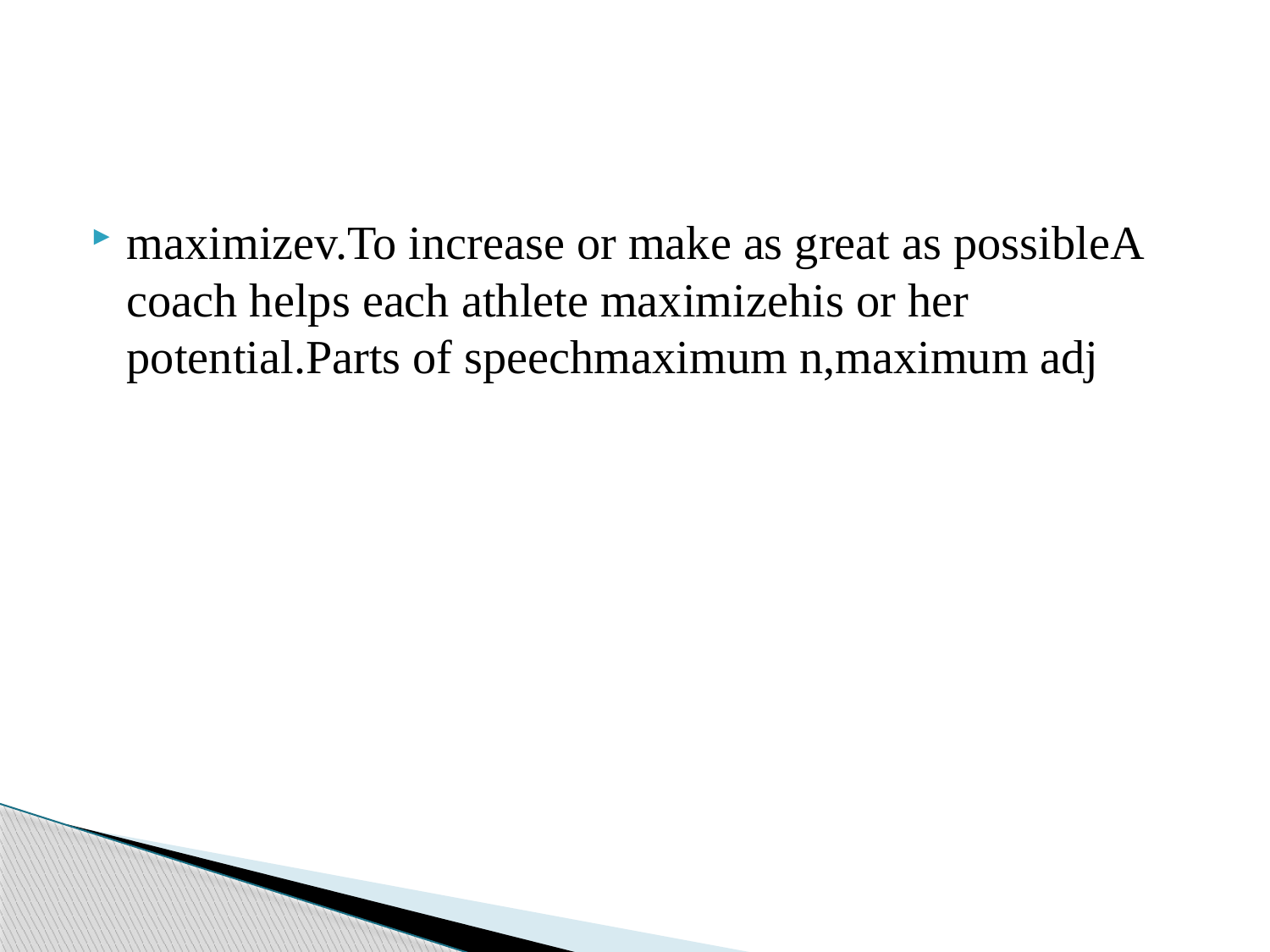

#
maximizev.To increase or make as great as possibleA coach helps each athlete maximizehis or her potential.Parts of speechmaximum n,maximum adj